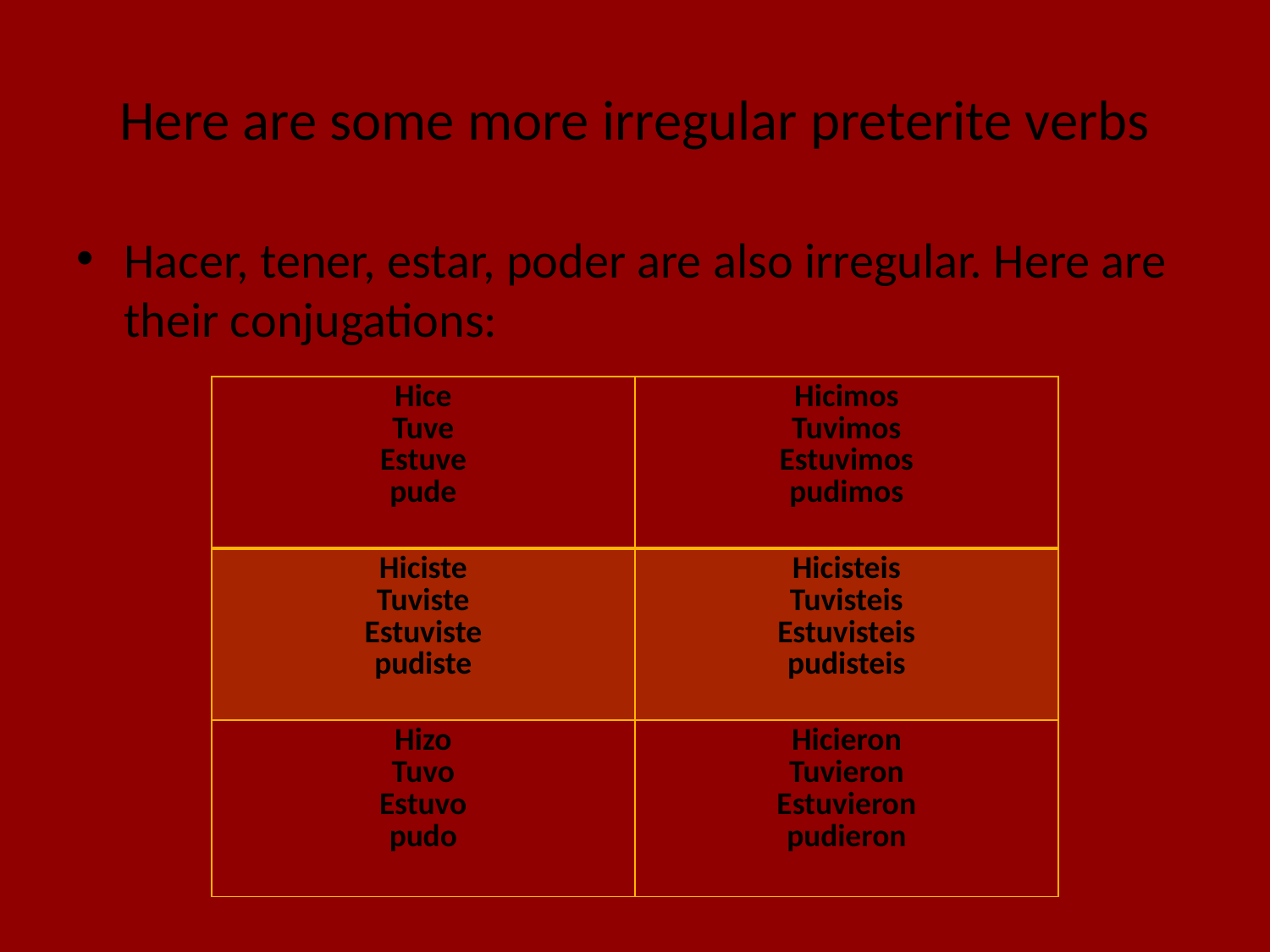

# Here are some more irregular preterite verbs
Hacer, tener, estar, poder are also irregular. Here are their conjugations:
| Hice Tuve Estuve pude | Hicimos Tuvimos Estuvimos pudimos |
| --- | --- |
| Hiciste Tuviste Estuviste pudiste | Hicisteis Tuvisteis Estuvisteis pudisteis |
| Hizo Tuvo Estuvo pudo | Hicieron Tuvieron Estuvieron pudieron |